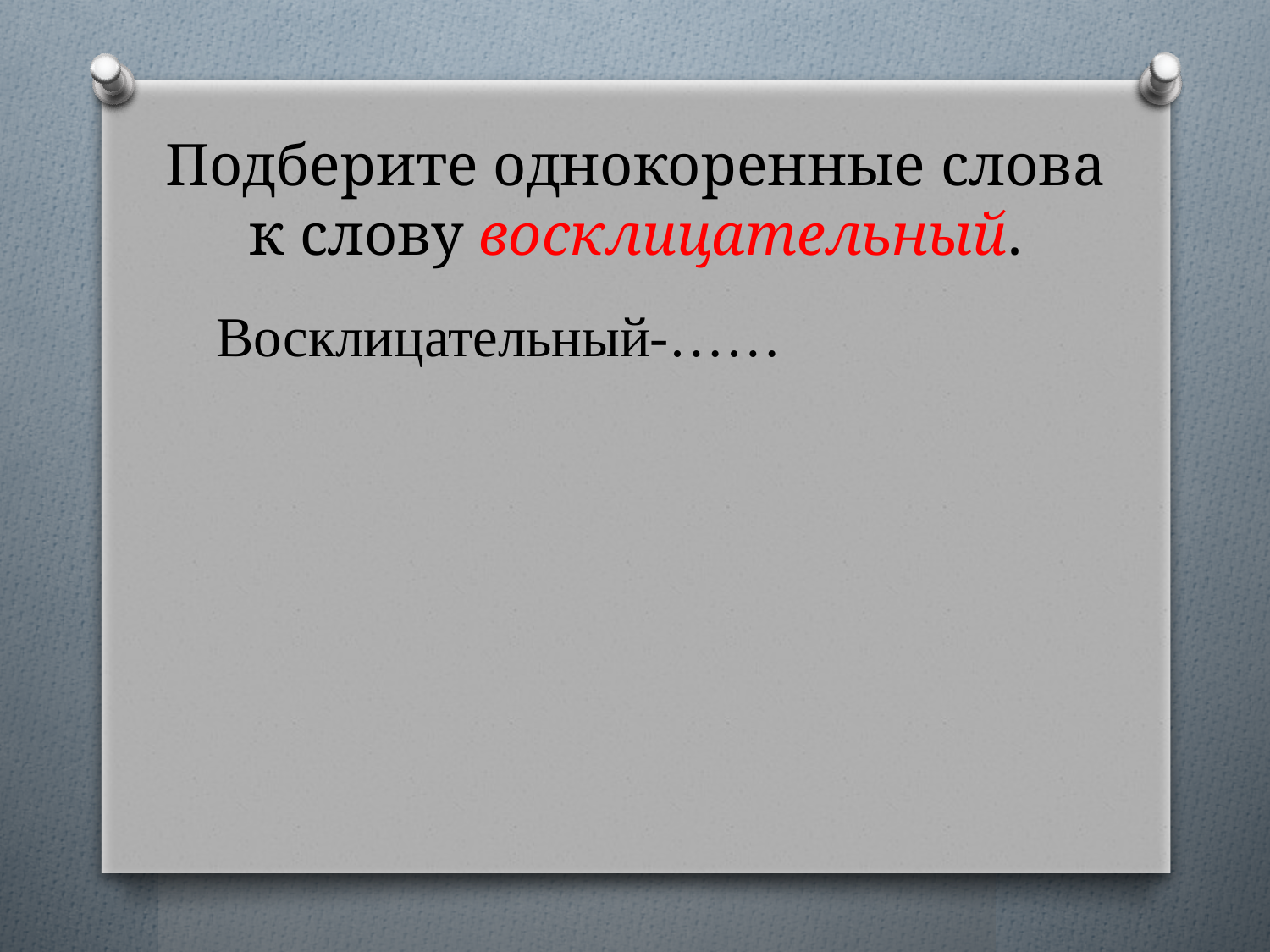

# Подберите однокоренные слова к слову восклицательный.
Восклицательный-……